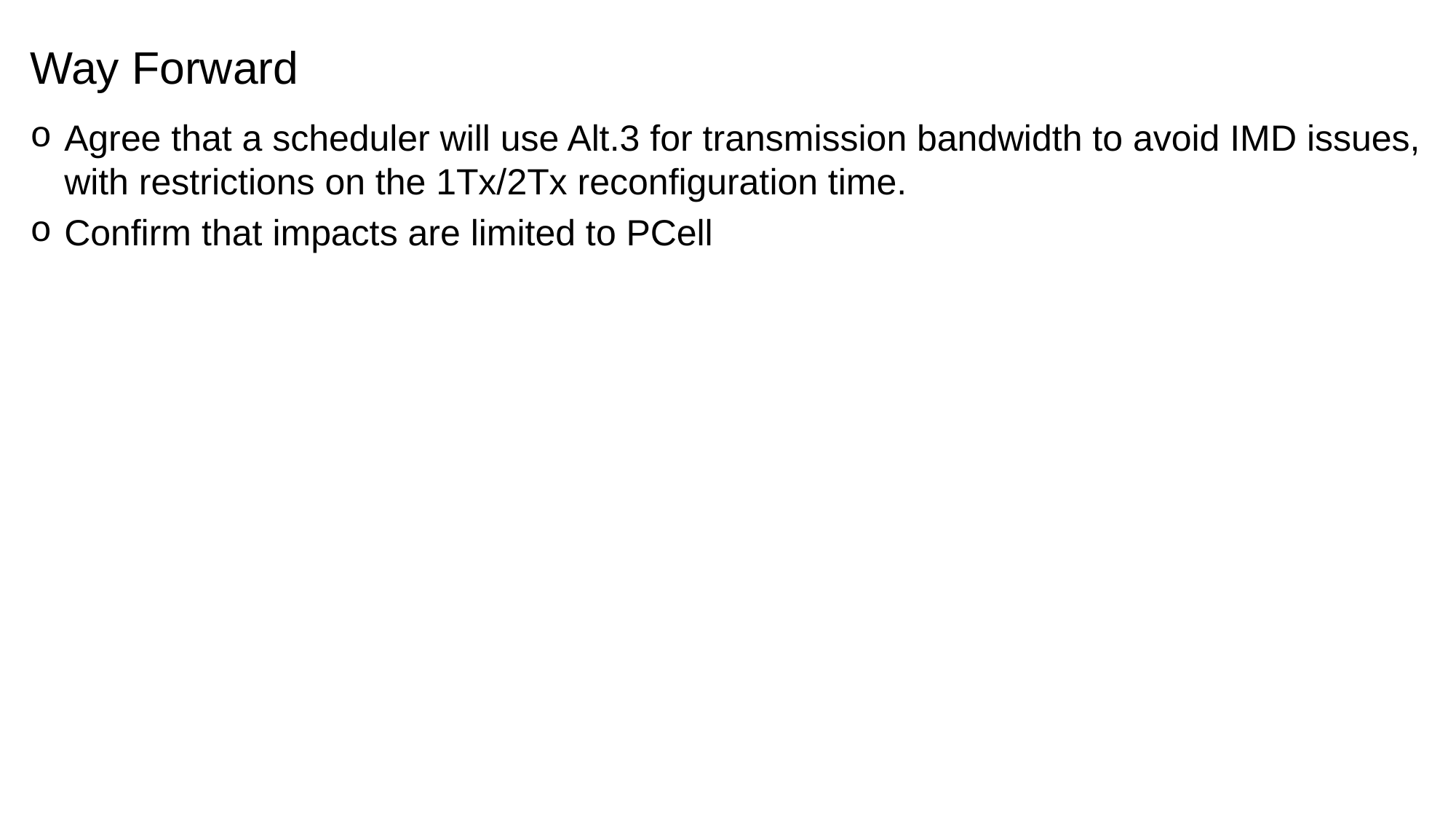

# Way Forward
Agree that a scheduler will use Alt.3 for transmission bandwidth to avoid IMD issues, with restrictions on the 1Tx/2Tx reconfiguration time.
Confirm that impacts are limited to PCell